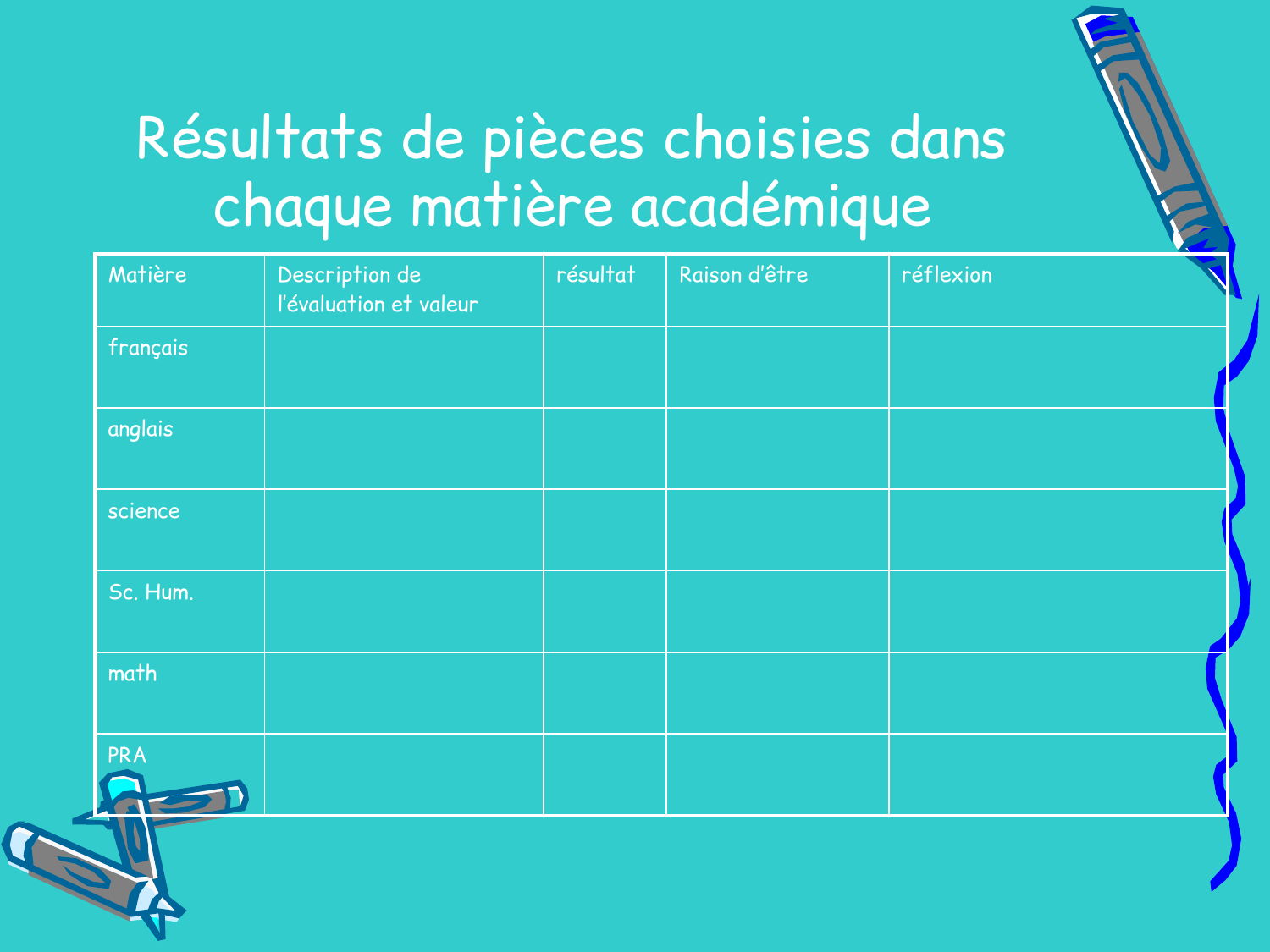

# Résultats de pièces choisies dans chaque matière académique
| Matière | Description de l’évaluation et valeur | résultat | Raison d’être | réflexion |
| --- | --- | --- | --- | --- |
| français |  |  |  |  |
| anglais |  |  |  |  |
| science |  |  |  |  |
| Sc. Hum. |  |  |  |  |
| math |  |  |  |  |
| PRA |  |  |  |  |